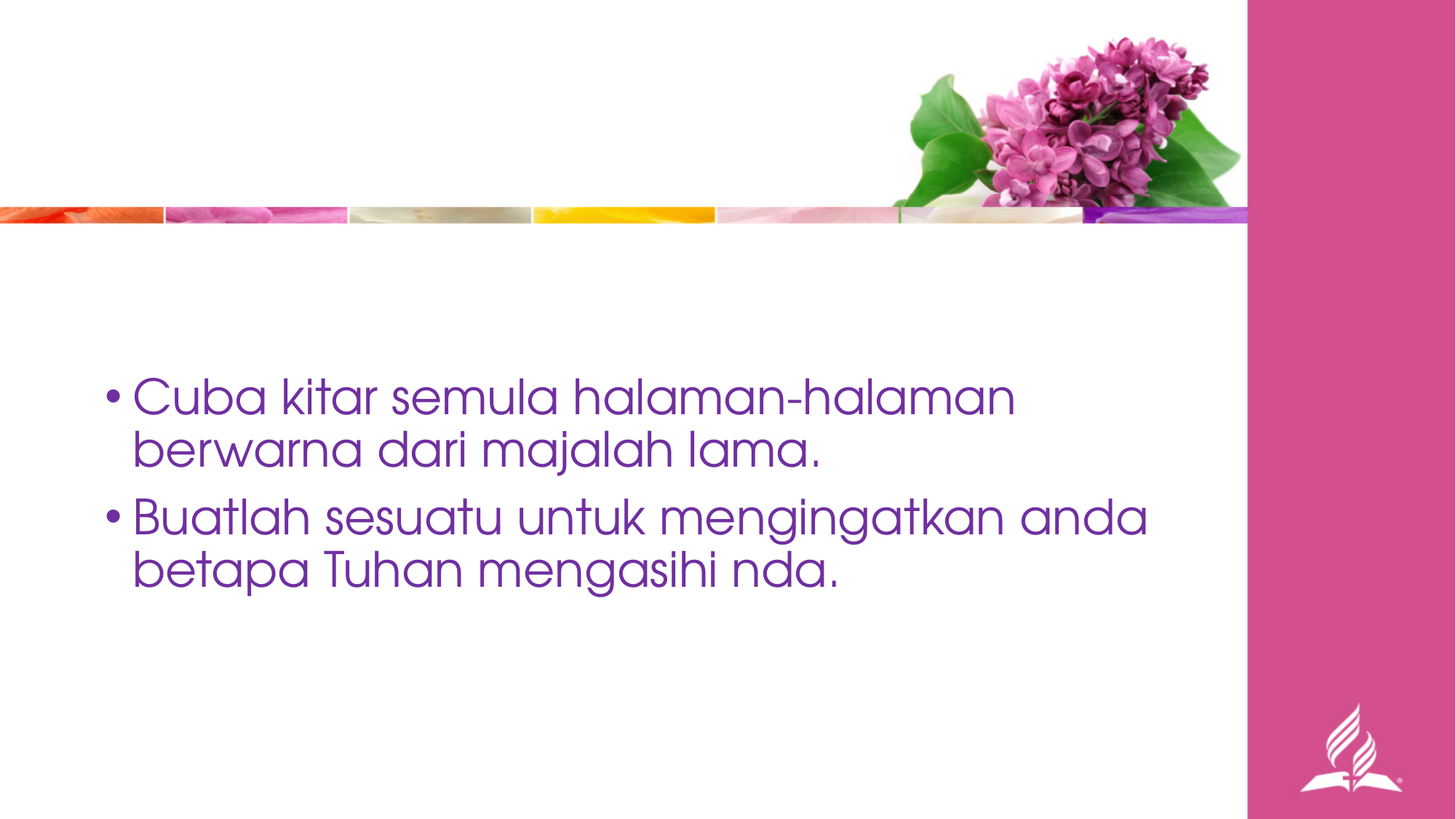

Cuba kitar semula halaman-halaman berwarna dari majalah lama.
Buatlah sesuatu untuk mengingatkan anda betapa Tuhan mengasihi nda.